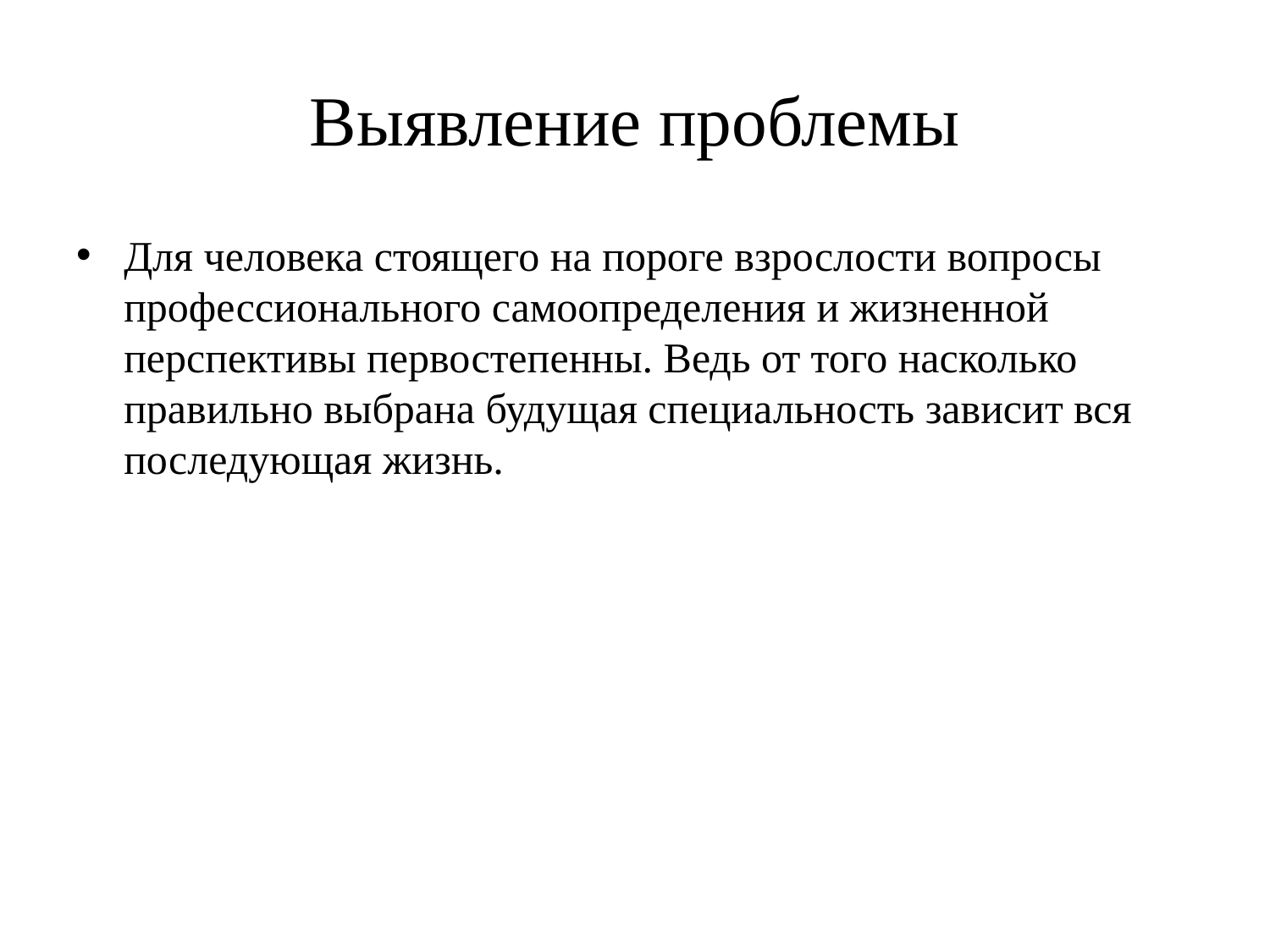

# Выявление проблемы
Для человека стоящего на пороге взрослости вопросы профессионального самоопределения и жизненной перспективы первостепенны. Ведь от того насколько правильно выбрана будущая специальность зависит вся последующая жизнь.